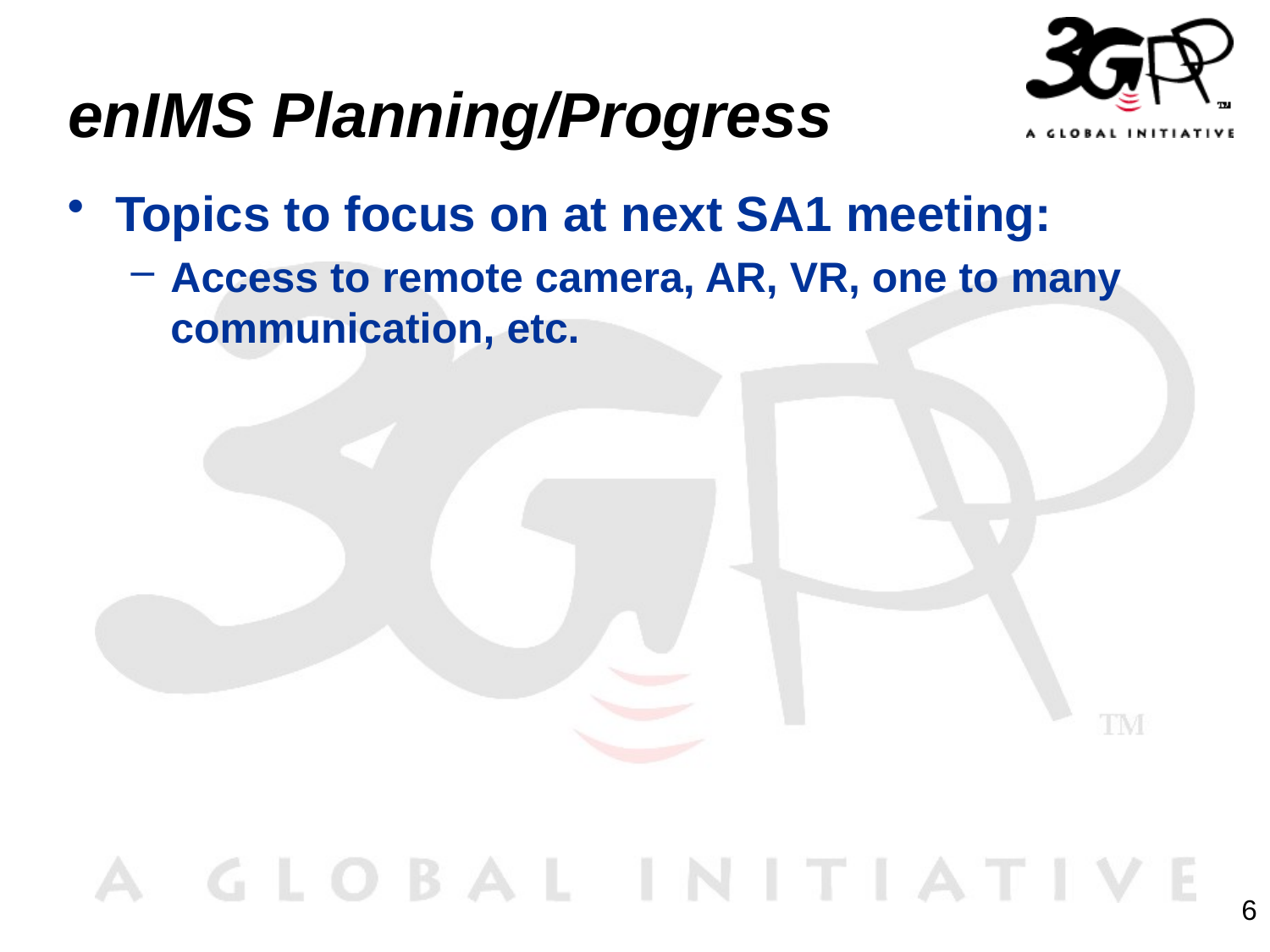

# enIMS Planning/Progress
Topics to focus on at next SA1 meeting:
Access to remote camera, AR, VR, one to many communication, etc.

6